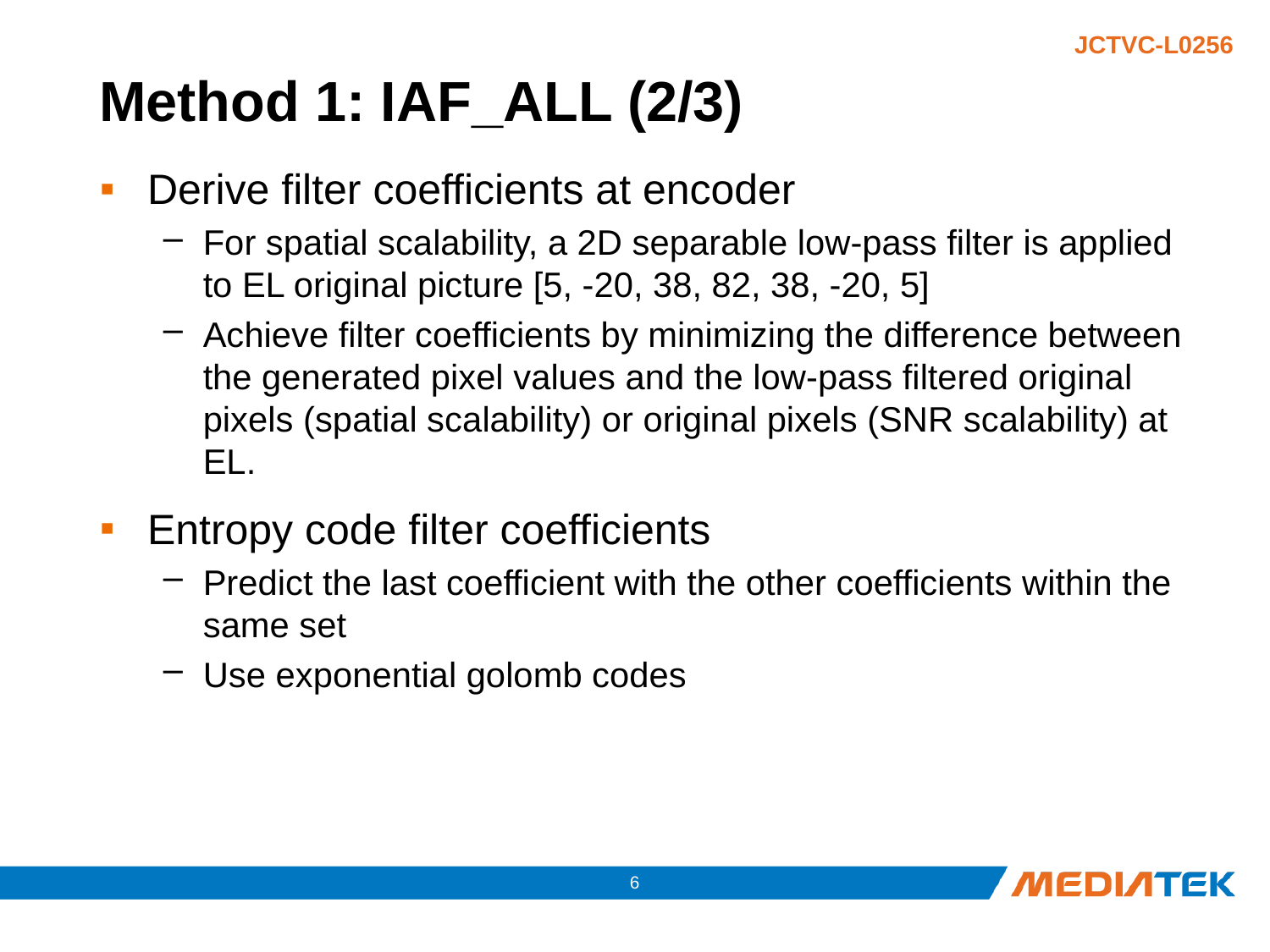

# Method 1: IAF_ALL (2/3)
Derive filter coefficients at encoder
For spatial scalability, a 2D separable low-pass filter is applied to EL original picture [5, -20, 38, 82, 38, -20, 5]
Achieve filter coefficients by minimizing the difference between the generated pixel values and the low-pass filtered original pixels (spatial scalability) or original pixels (SNR scalability) at EL.
Entropy code filter coefficients
Predict the last coefficient with the other coefficients within the same set
Use exponential golomb codes
6